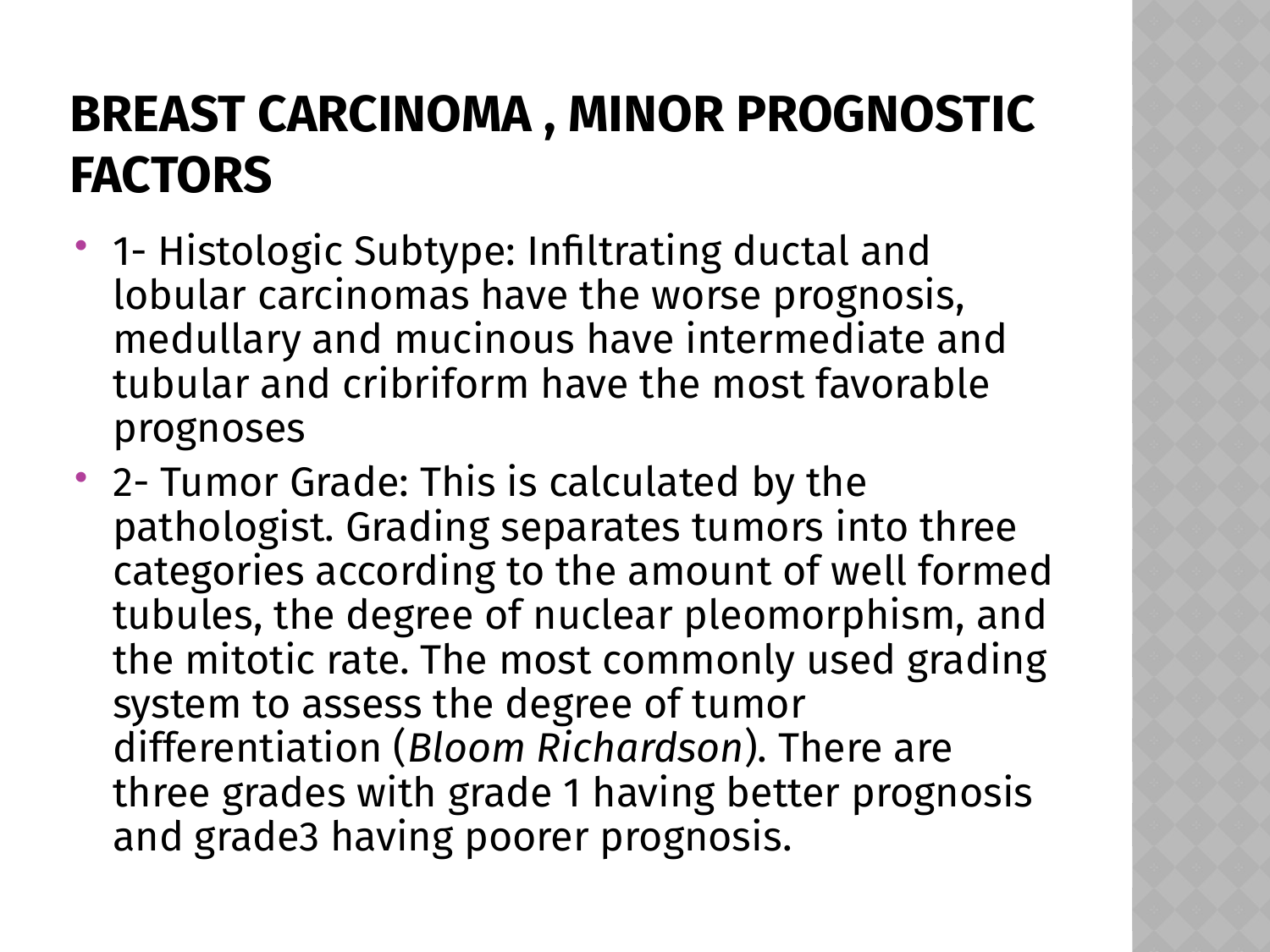

# Breast Carcinoma , Minor Prognostic Factors
1- Histologic Subtype: Infiltrating ductal and lobular carcinomas have the worse prognosis, medullary and mucinous have intermediate and tubular and cribriform have the most favorable prognoses
2- Tumor Grade: This is calculated by the pathologist. Grading separates tumors into three categories according to the amount of well formed tubules, the degree of nuclear pleomorphism, and the mitotic rate. The most commonly used grading system to assess the degree of tumor differentiation (Bloom Richardson). There are three grades with grade 1 having better prognosis and grade3 having poorer prognosis.